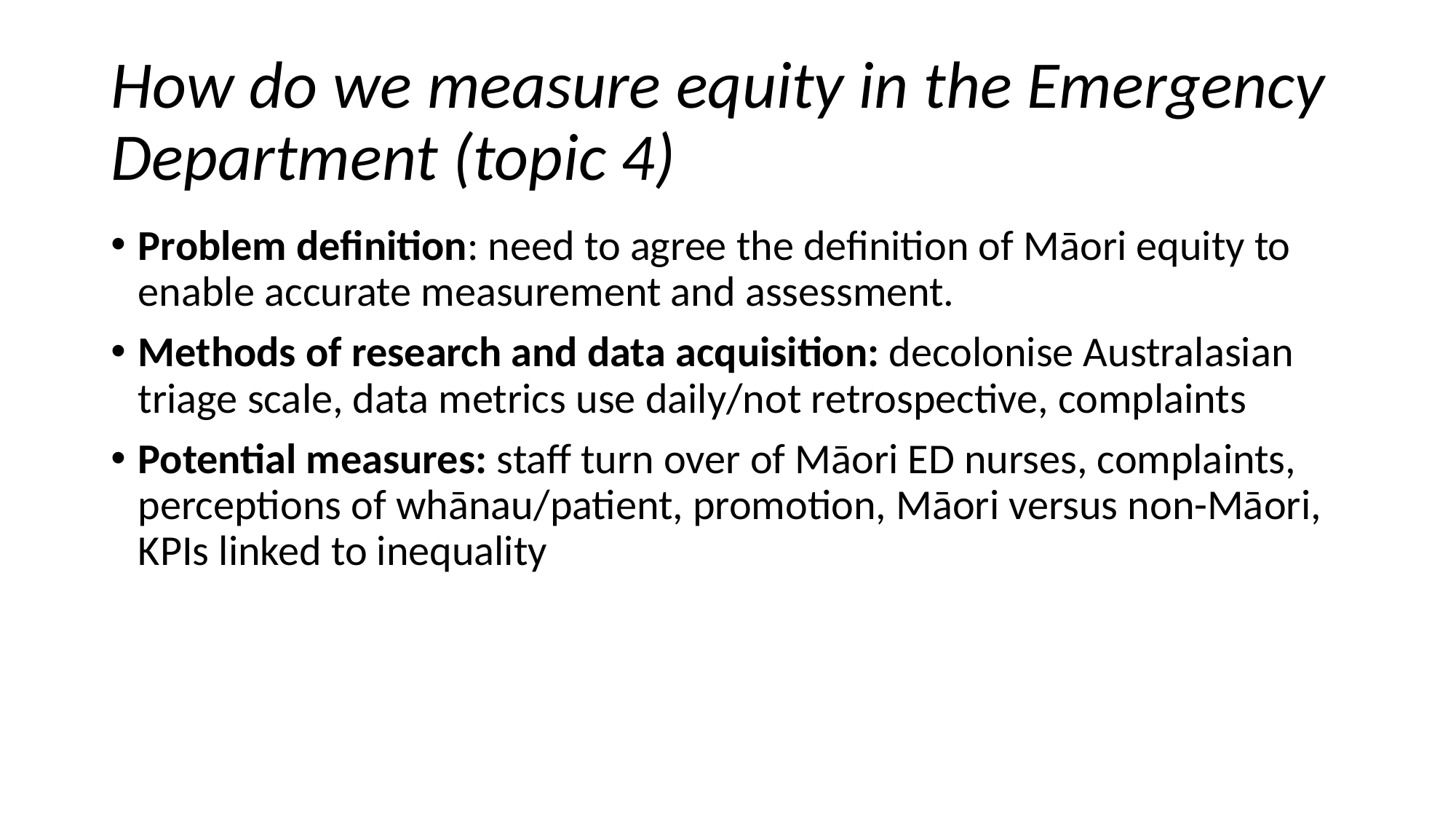

# How do we measure equity in the Emergency Department (topic 4)
Problem definition: need to agree the definition of Māori equity to enable accurate measurement and assessment.
Methods of research and data acquisition: decolonise Australasian triage scale, data metrics use daily/not retrospective, complaints
Potential measures: staff turn over of Māori ED nurses, complaints, perceptions of whānau/patient, promotion, Māori versus non-Māori, KPIs linked to inequality